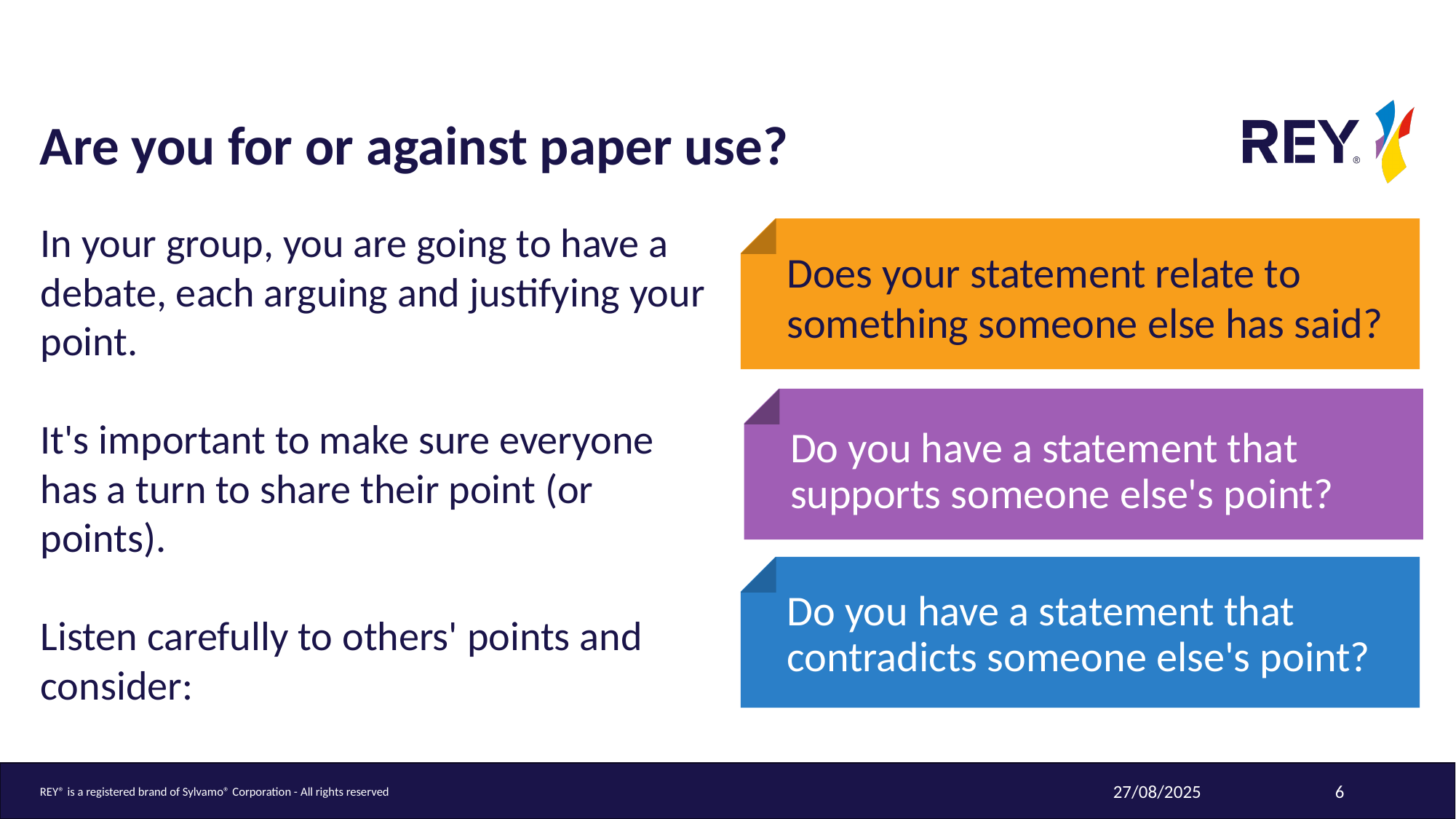

# Are you for or against paper use?
In your group, you are going to have a debate, each arguing and justifying your point.

It's important to make sure everyone has a turn to share their point (or points).

Listen carefully to others' points and consider:

Does your statement relate to something someone else has said?

Do you have a statement that supports someone else's point?
Do you have a statement that supports someone else's point?

Do you have a statement that contradicts someone else's point?
6
REY® is a registered brand of Sylvamo® Corporation - All rights reserved
27/08/2025